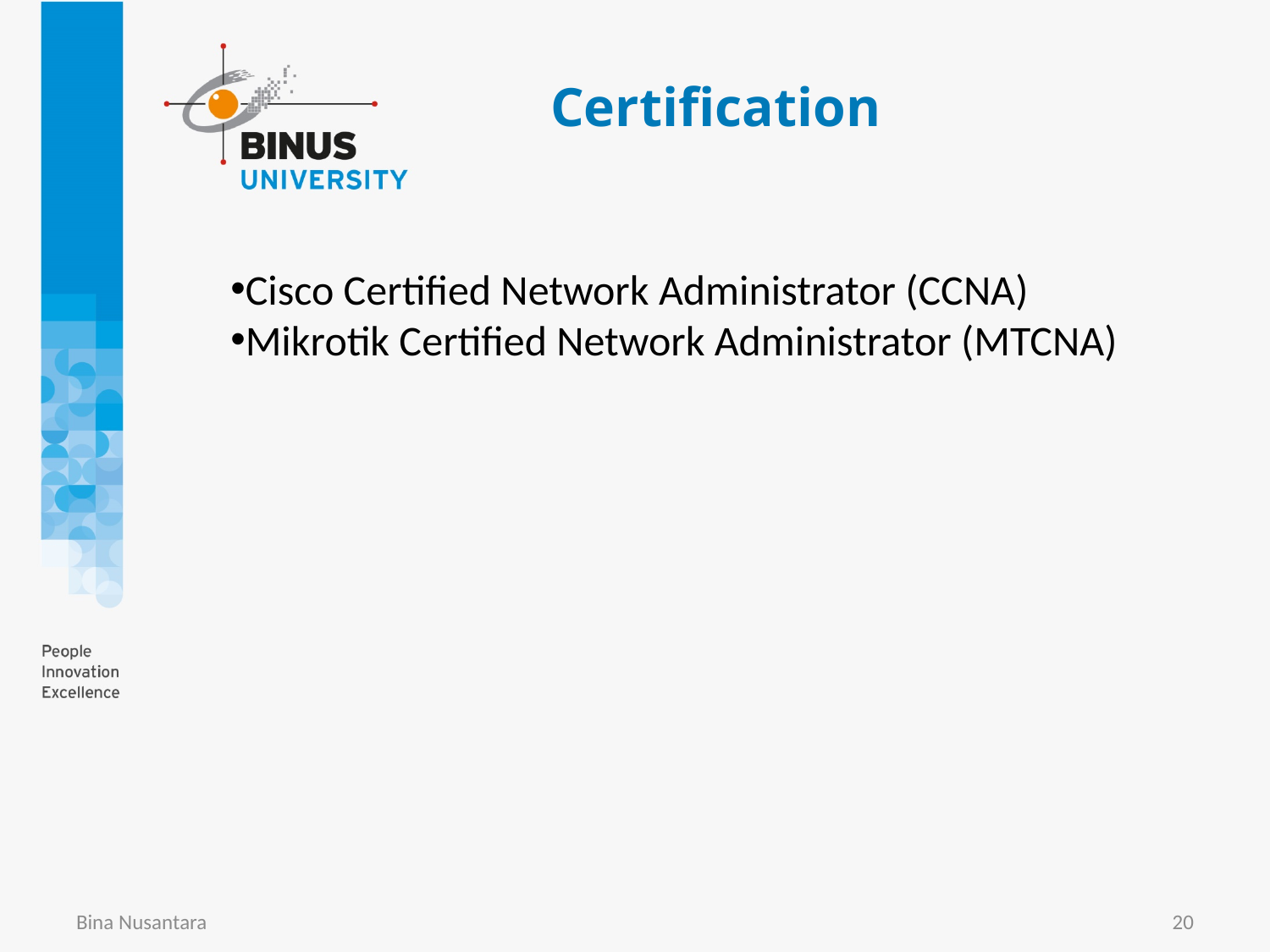

# Certification
Cisco Certified Network Administrator (CCNA)
Mikrotik Certified Network Administrator (MTCNA)
Bina Nusantara
20